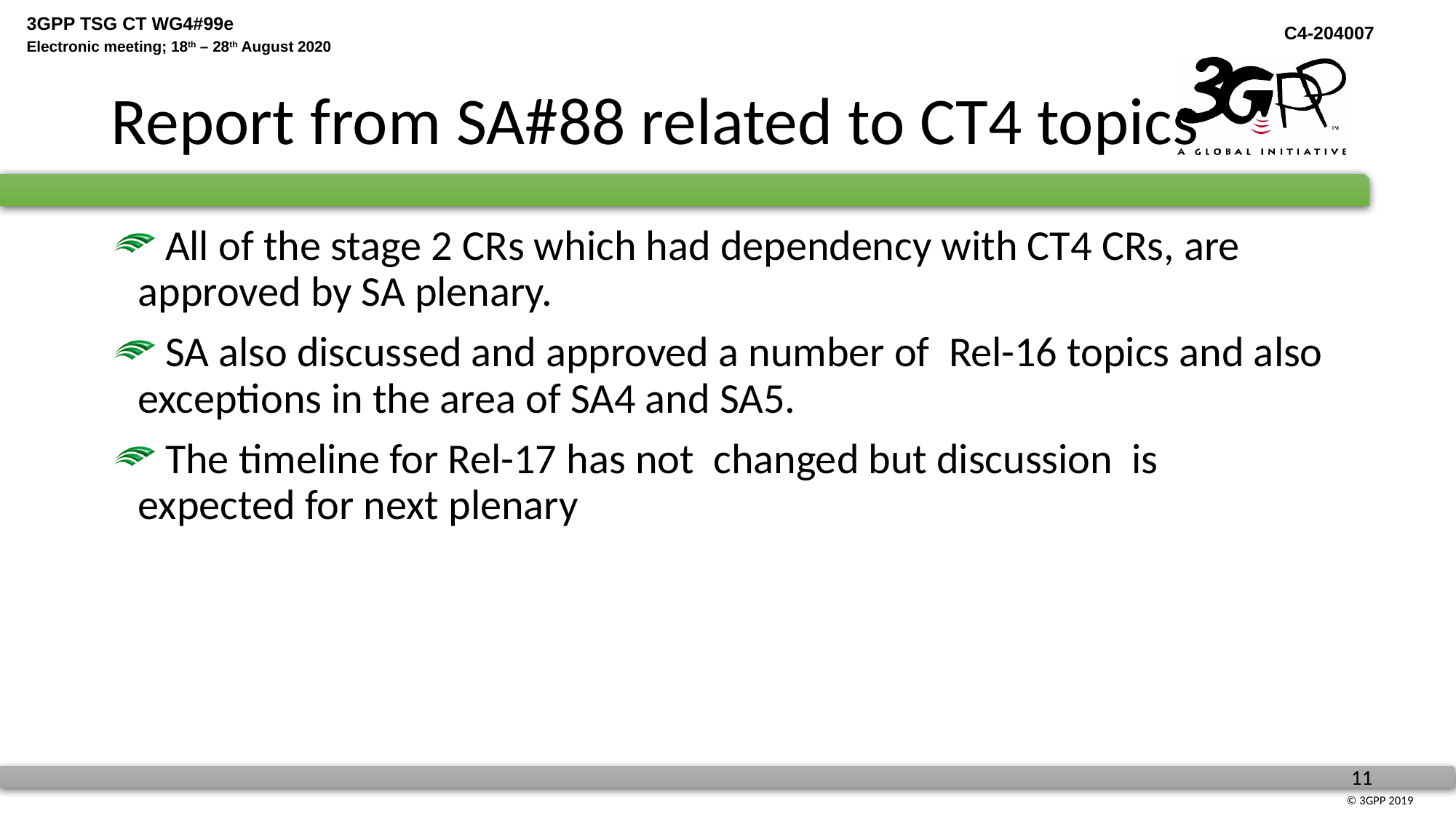

# Report from SA#88 related to CT4 topics
 All of the stage 2 CRs which had dependency with CT4 CRs, are approved by SA plenary.
 SA also discussed and approved a number of  Rel-16 topics and also exceptions in the area of SA4 and SA5.
 The timeline for Rel-17 has not  changed but discussion  is expected for next plenary